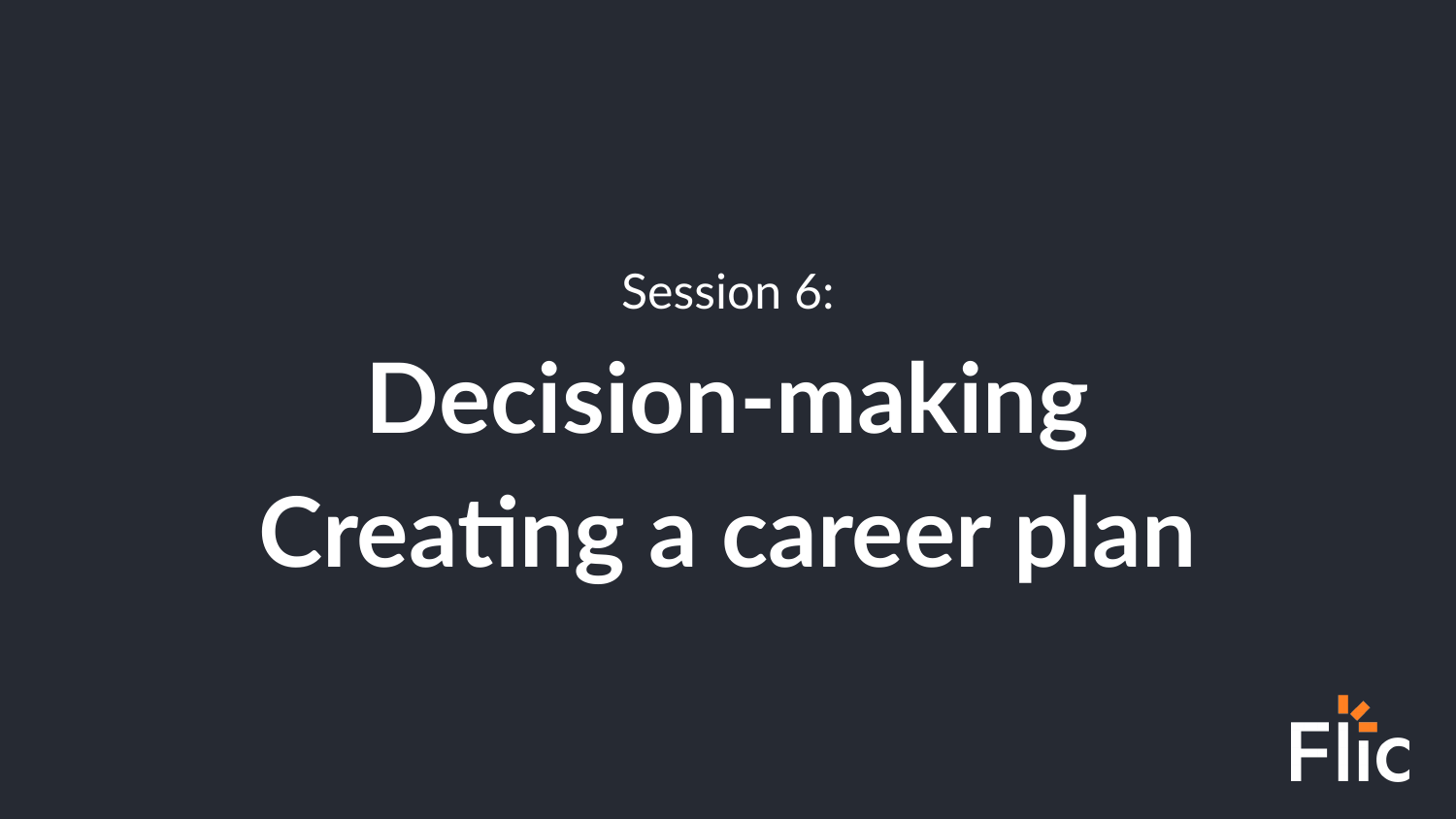

Session 6:
Decision-making
Creating a career plan